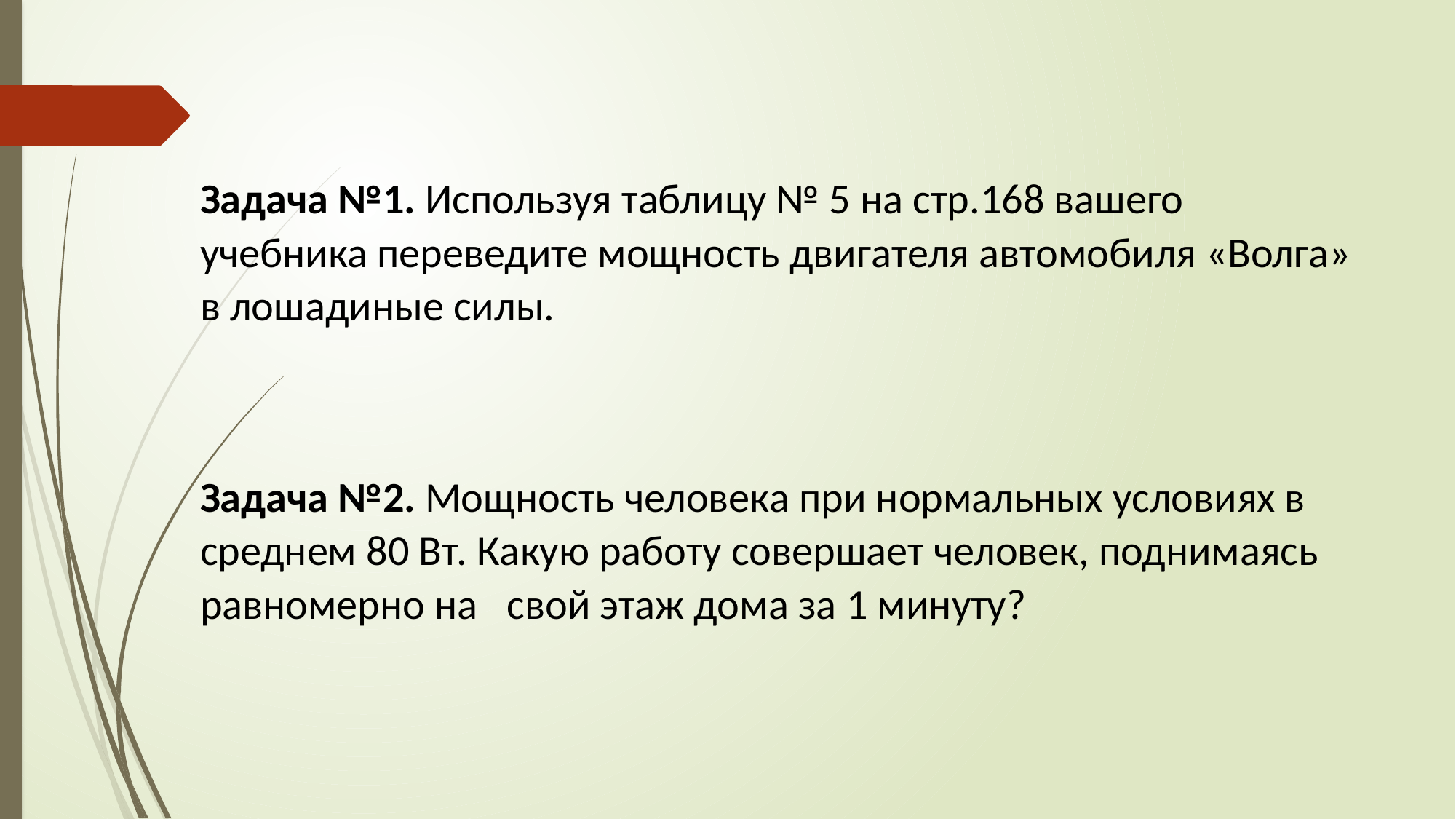

Задача №1. Используя таблицу № 5 на стр.168 вашего учебника переведите мощность двигателя автомобиля «Волга» в лошадиные силы.

Задача №2. Мощность человека при нормальных условиях в среднем 80 Вт. Какую работу совершает человек, поднимаясь равномерно на   свой этаж дома за 1 минуту?